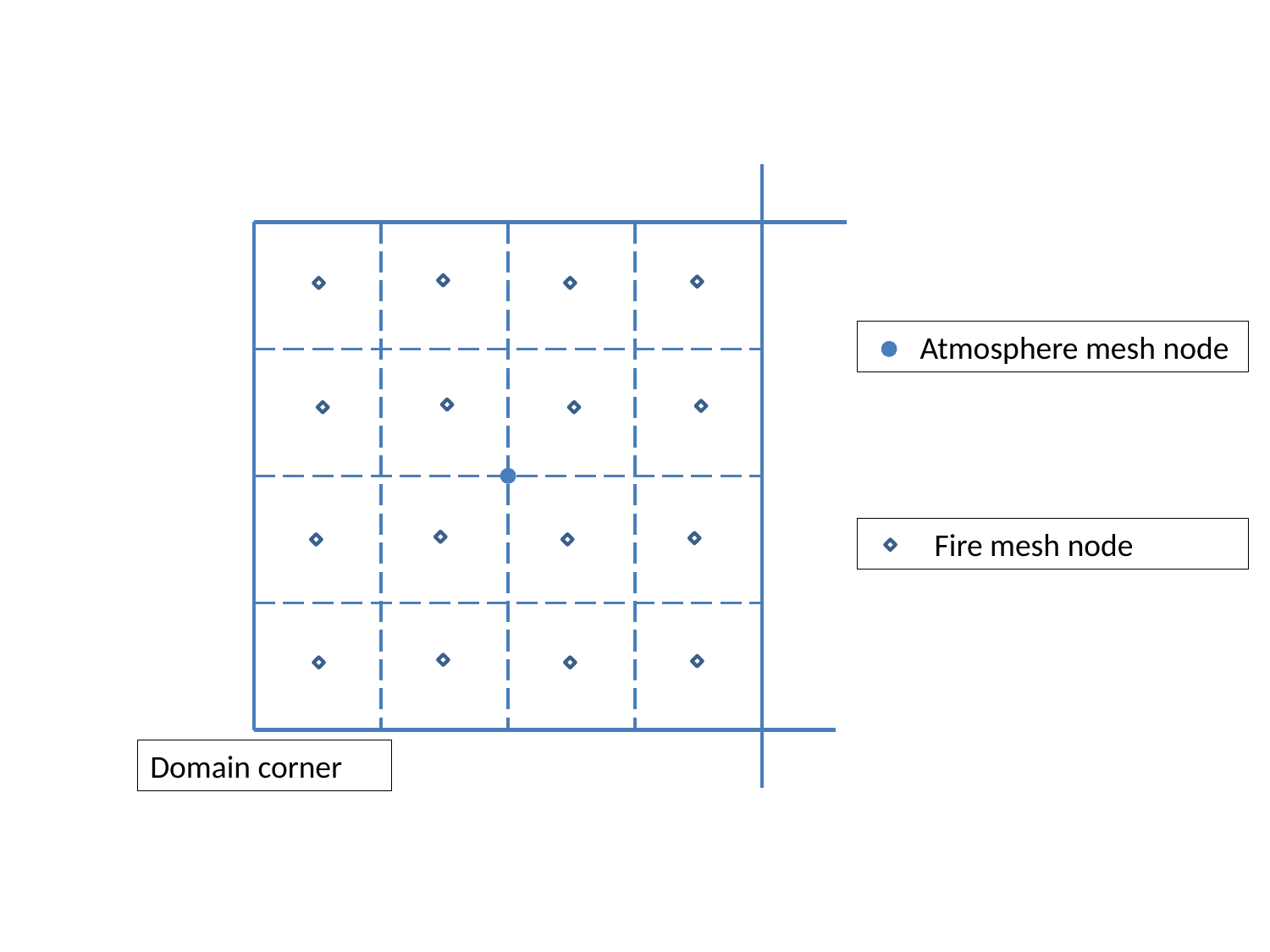

Atmosphere mesh node

         Fire mesh node

Domain corner